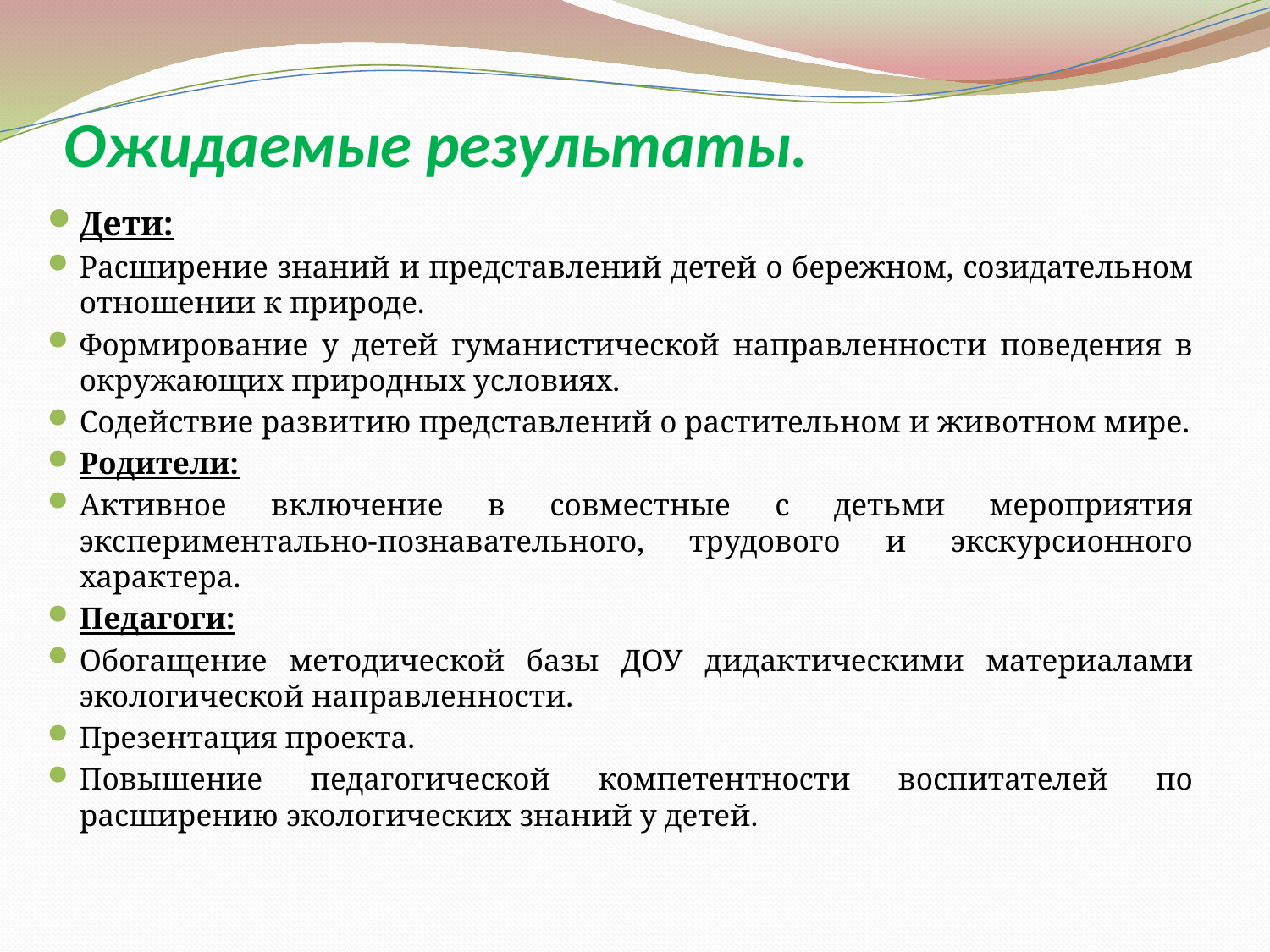

# Ожидаемые результаты.
Дети:
Расширение знаний и представлений детей о бережном, созидательном отношении к природе.
Формирование у детей гуманистической направленности поведения в окружающих природных условиях.
Содействие развитию представлений о растительном и животном мире.
Родители:
Активное включение в совместные с детьми мероприятия экспериментально-познавательного, трудового и экскурсионного характера.
Педагоги:
Обогащение методической базы ДОУ дидактическими материалами экологической направленности.
Презентация проекта.
Повышение педагогической компетентности воспитателей по расширению экологических знаний у детей.